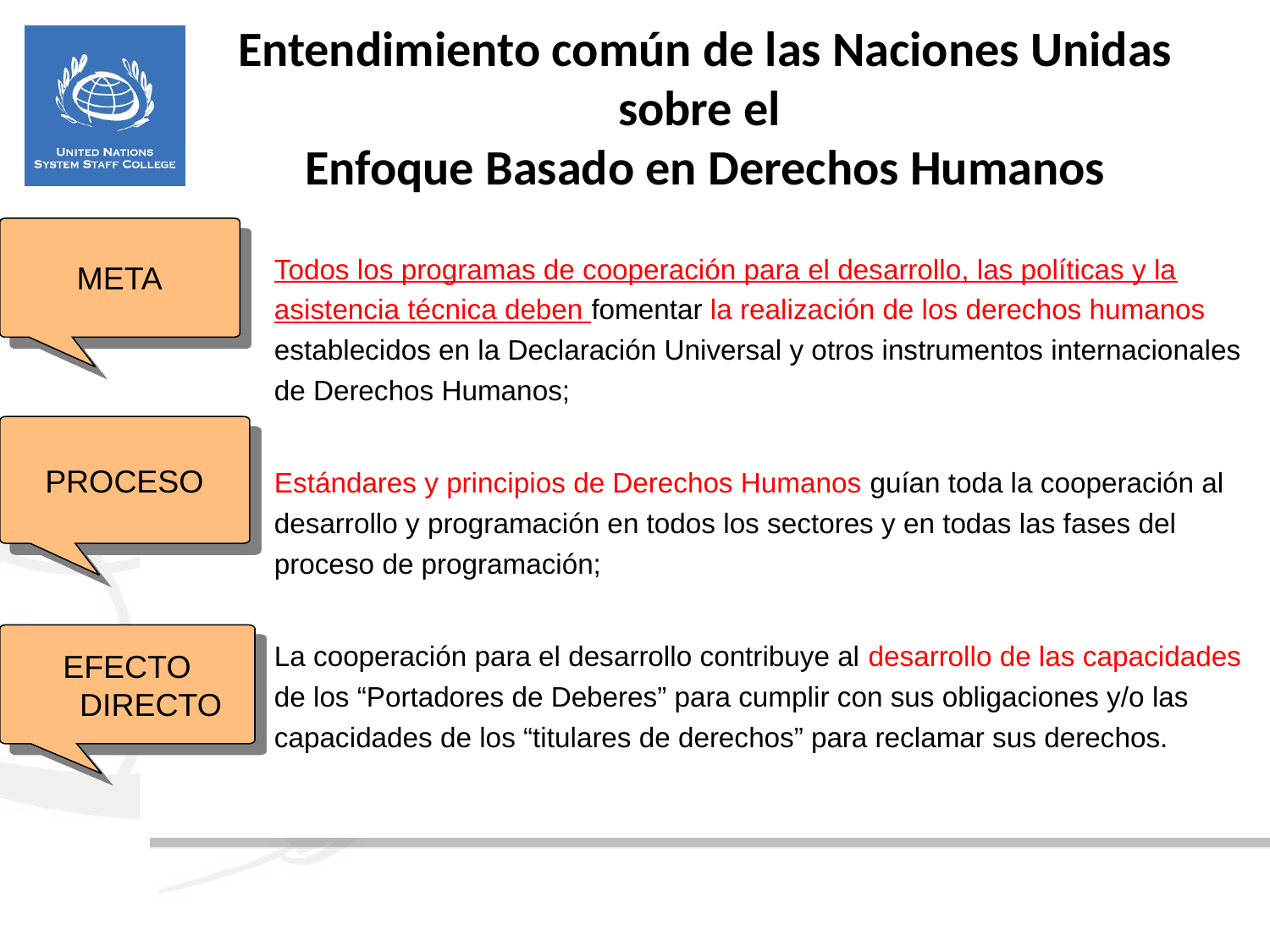

Entendimiento común de las Naciones Unidas sobre el
Enfoque Basado en Derechos Humanos
META
Todos los programas de cooperación para el desarrollo, las políticas y la asistencia técnica deben fomentar la realización de los derechos humanos establecidos en la Declaración Universal y otros instrumentos internacionales de Derechos Humanos;

Estándares y principios de Derechos Humanos guían toda la cooperación al desarrollo y programación en todos los sectores y en todas las fases del proceso de programación;

La cooperación para el desarrollo contribuye al desarrollo de las capacidades de los “Portadores de Deberes” para cumplir con sus obligaciones y/o las capacidades de los “titulares de derechos” para reclamar sus derechos.
PROCESO
EFECTO DIRECTO